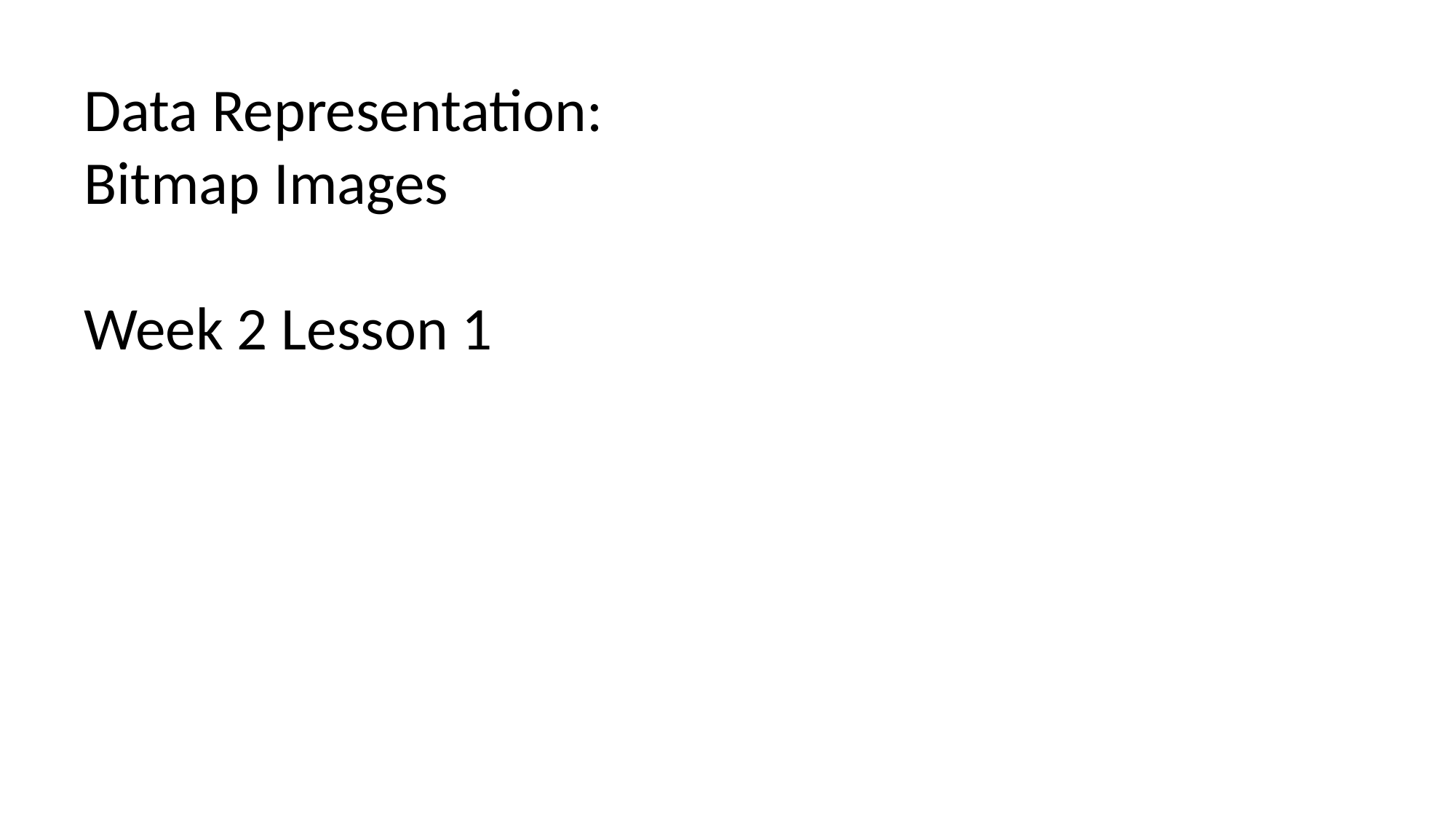

Data Representation:
Bitmap Images
Week 2 Lesson 1